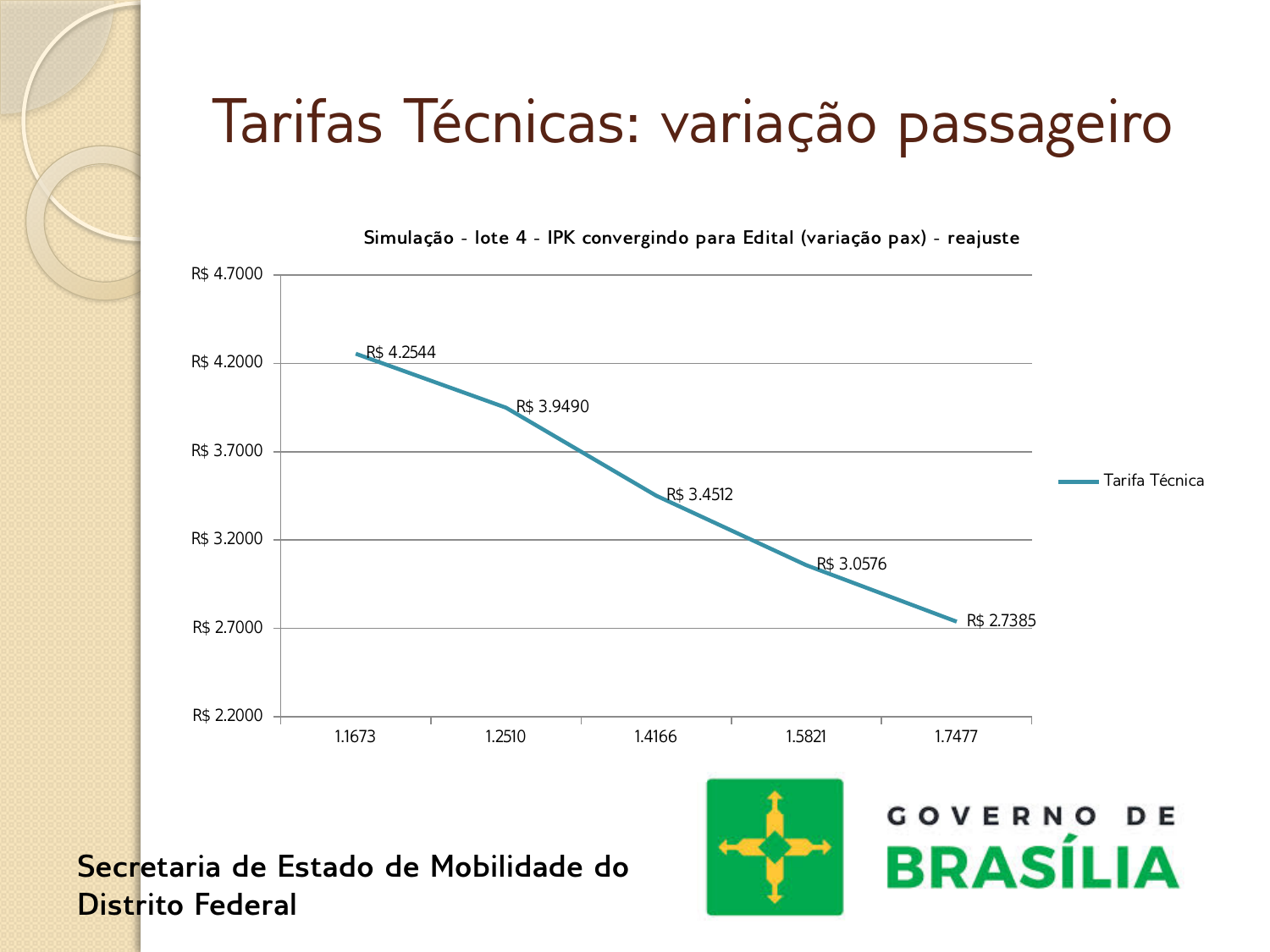

# Tarifas Técnicas: variação passageiro

### Chart: Simulação - lote 4 - IPK convergindo para Edital (variação pax) - reajuste

| Category |  |
|---|---|
| 1.167263152544296 | 4.254429330549317 |
| 1.250965871711835 | 3.9490366651561506 |
| 1.4165546762138694 | 3.451201576093433 |
| 1.5821434807159038 | 3.0575743785115788 |
| 1.7477322852179382 | 2.7385355583563387 |